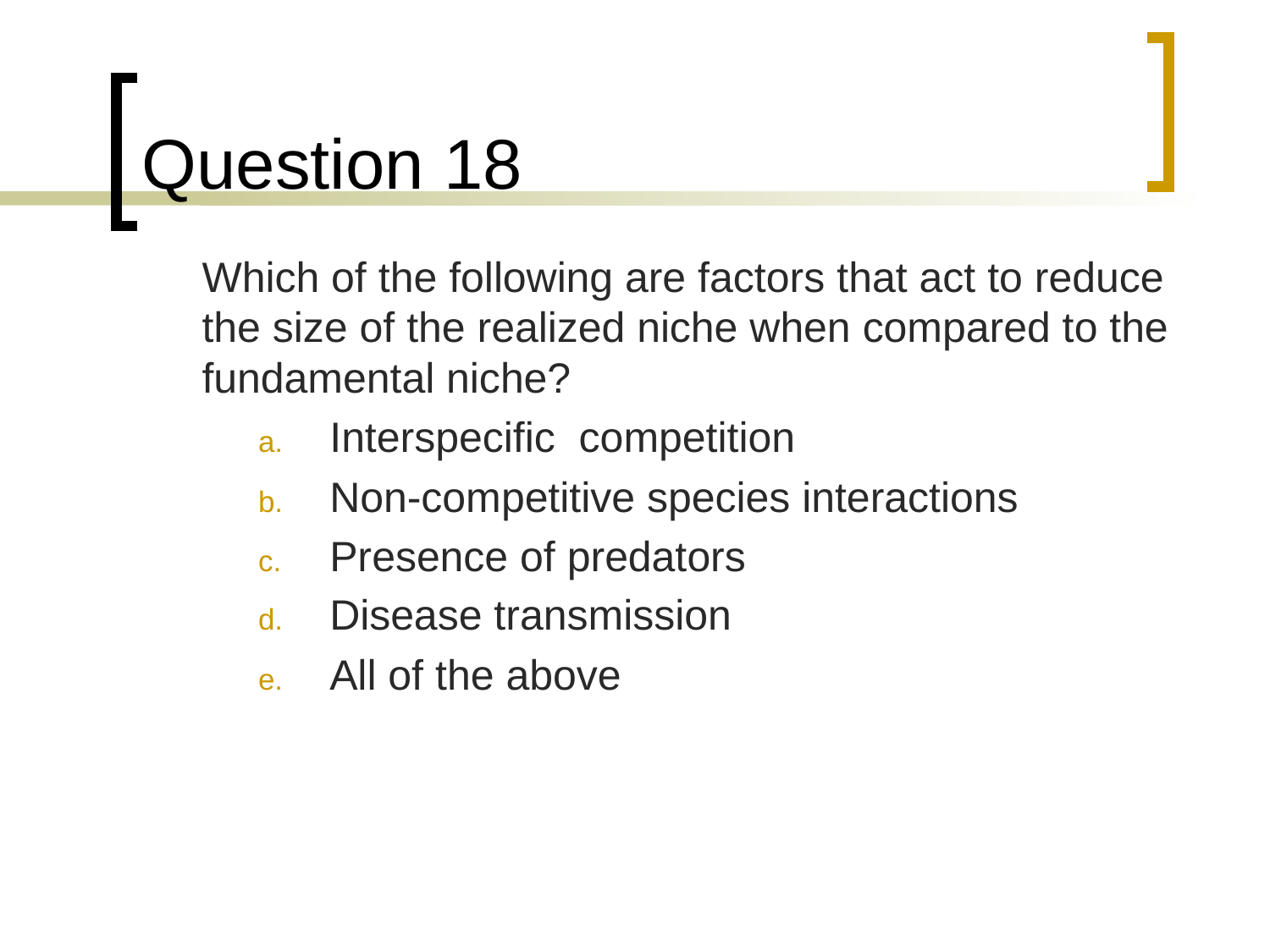

# Question 18
	Which of the following are factors that act to reduce the size of the realized niche when compared to the fundamental niche?
Interspecific  competition
Non-competitive species interactions
Presence of predators
Disease transmission
All of the above